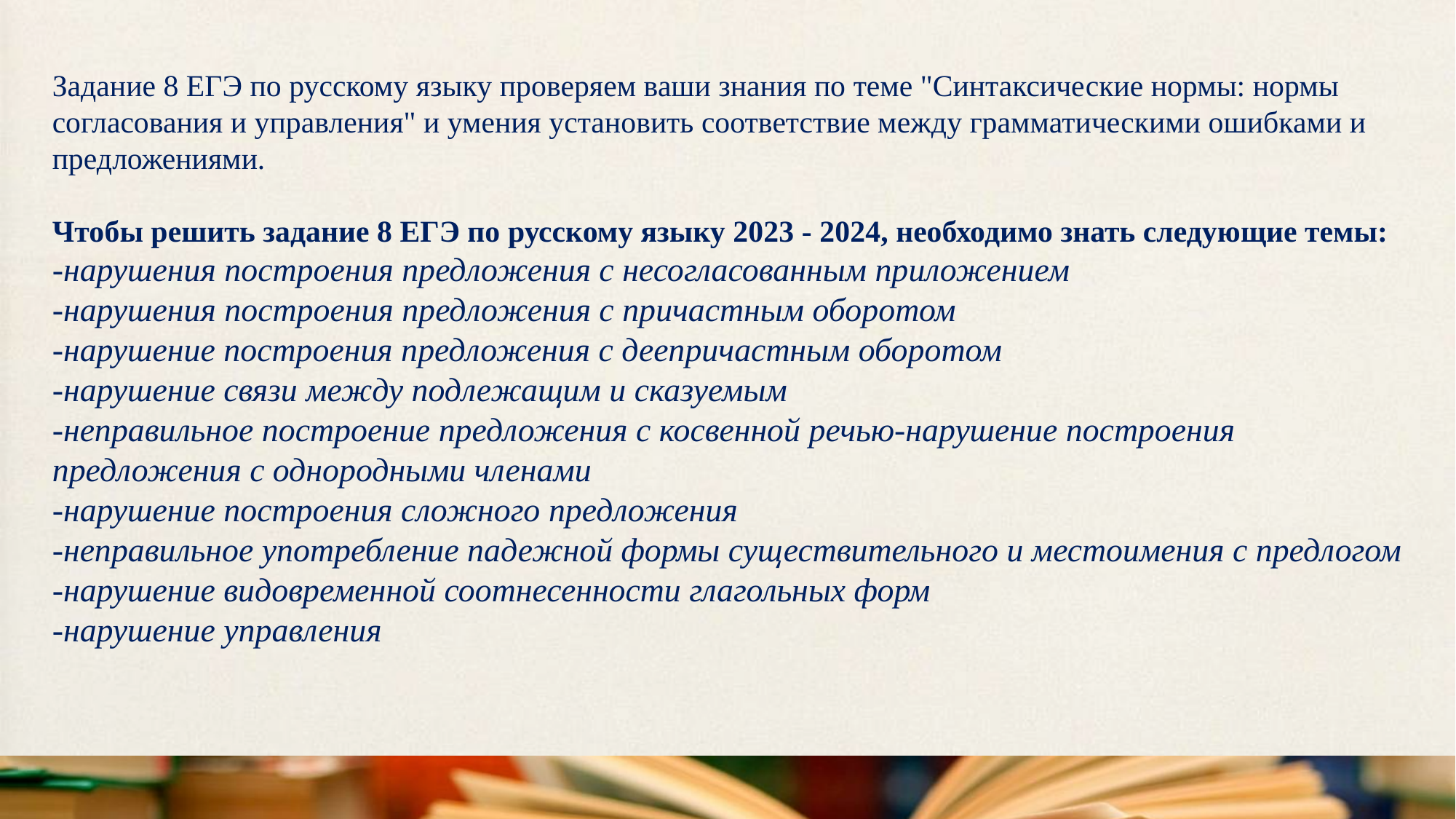

Задание 8 ЕГЭ по русскому языку проверяем ваши знания по теме "Синтаксические нормы: нормы согласования и управления" и умения установить соответствие между грамматическими ошибками и предложениями.

Чтобы решить задание 8 ЕГЭ по русскому языку 2023 - 2024, необходимо знать следующие темы:
-нарушения построения предложения с несогласованным приложением
-нарушения построения предложения с причастным оборотом
-нарушение построения предложения с деепричастным оборотом
-нарушение связи между подлежащим и сказуемым
-неправильное построение предложения с косвенной речью-нарушение построения предложения с однородными членами
-нарушение построения сложного предложения
-неправильное употребление падежной формы существительного и местоимения с предлогом
-нарушение видовременной соотнесенности глагольных форм
-нарушение управления